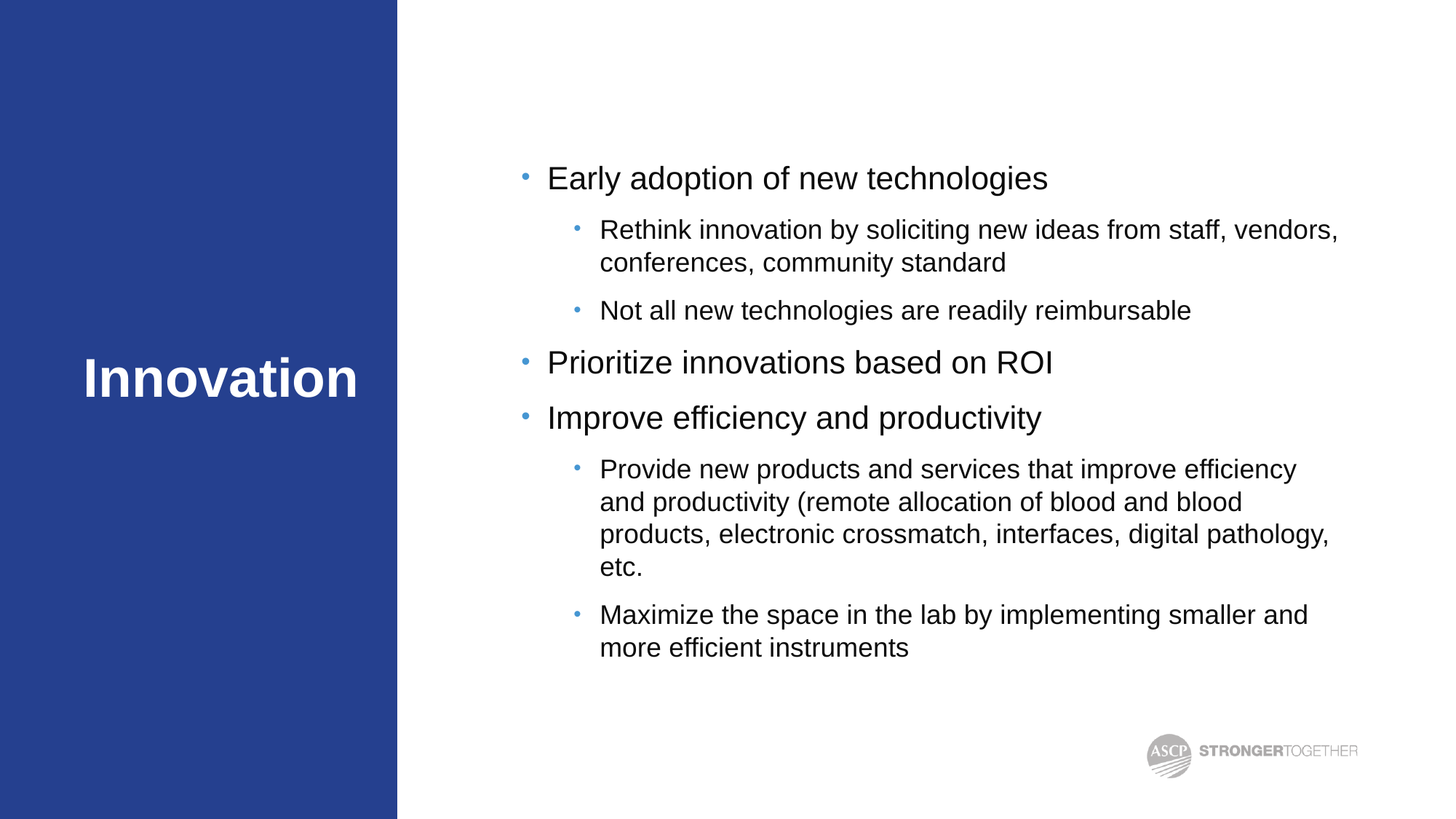

Early adoption of new technologies
Rethink innovation by soliciting new ideas from staff, vendors, conferences, community standard
Not all new technologies are readily reimbursable
Prioritize innovations based on ROI
Improve efficiency and productivity
Provide new products and services that improve efficiency and productivity (remote allocation of blood and blood products, electronic crossmatch, interfaces, digital pathology, etc.
Maximize the space in the lab by implementing smaller and more efficient instruments
# Innovation